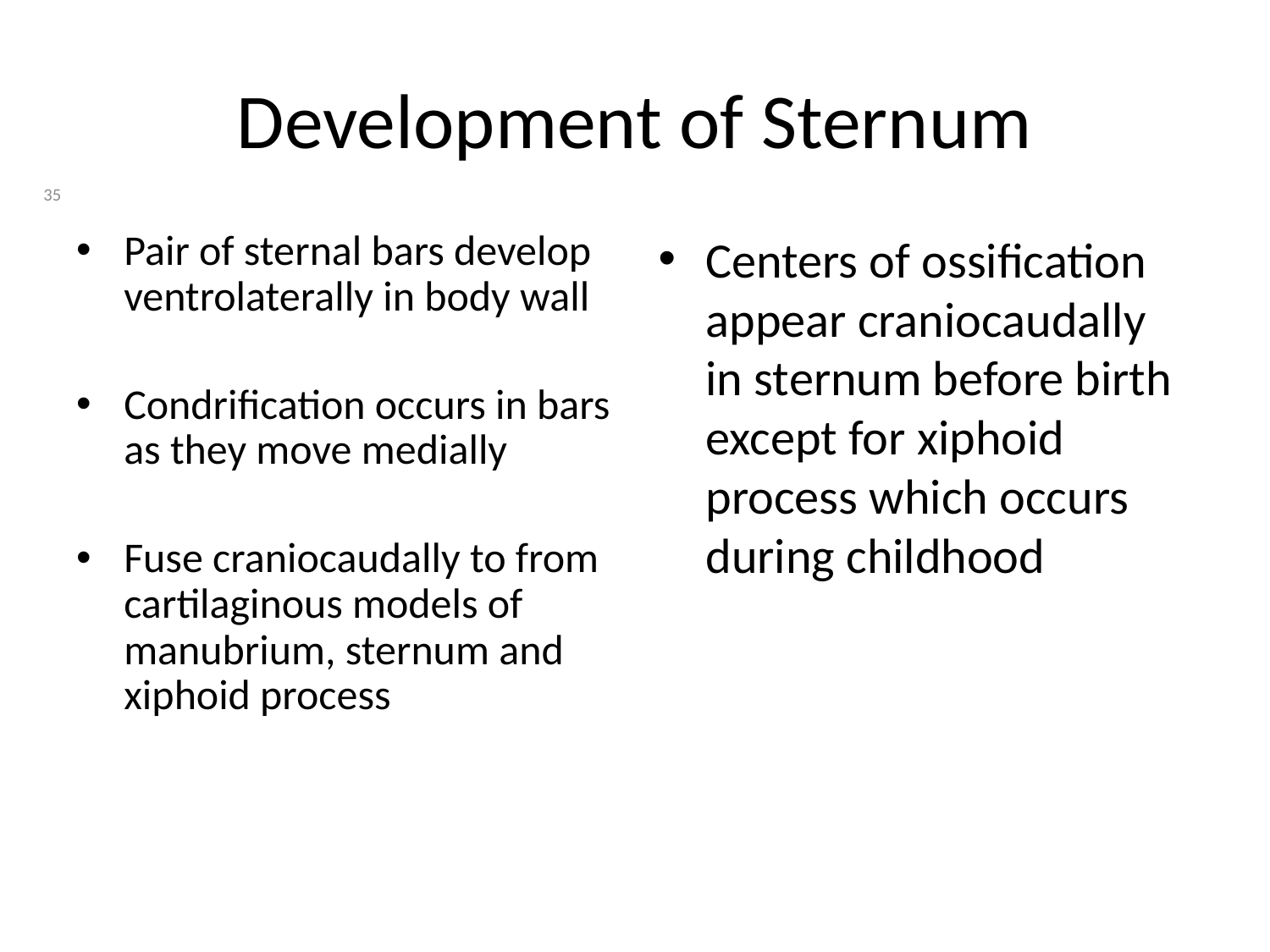

# Development of Sternum
35
Pair of sternal bars develop ventrolaterally in body wall

Condrification occurs in bars as they move medially

Fuse craniocaudally to from cartilaginous models of manubrium, sternum and xiphoid process
Centers of ossification appear craniocaudally in sternum before birth except for xiphoid process which occurs during childhood